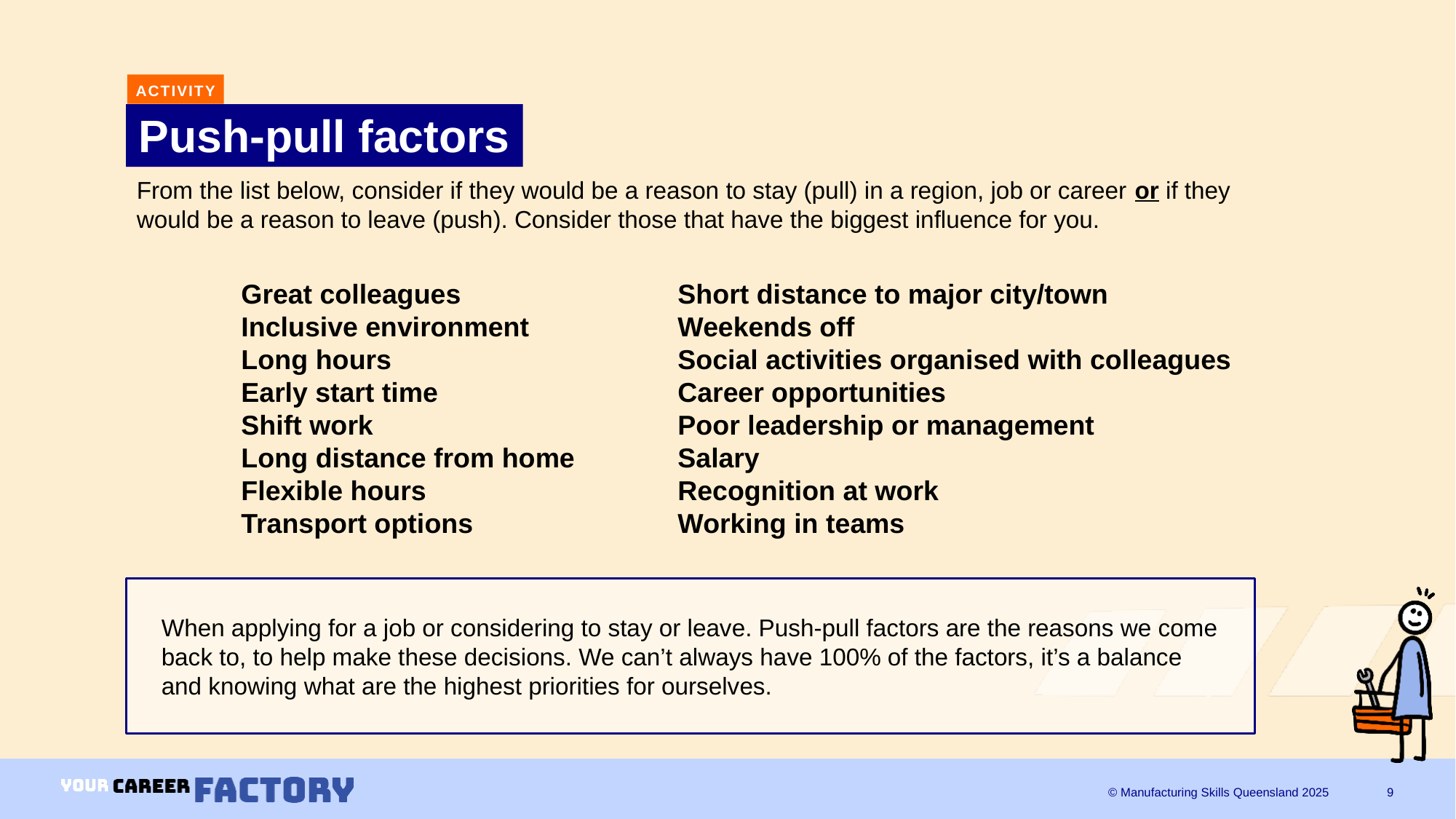

ACTIVITY
# Push-pull factors
From the list below, consider if they would be a reason to stay (pull) in a region, job or career or if they would be a reason to leave (push). Consider those that have the biggest influence for you.
Great colleagues		Short distance to major city/town
Inclusive environment		Weekends off
Long hours			Social activities organised with colleagues
Early start time			Career opportunities
Shift work			Poor leadership or management
Long distance from home	Salary
Flexible hours			Recognition at work
Transport options		Working in teams

When applying for a job or considering to stay or leave. Push-pull factors are the reasons we come back to, to help make these decisions. We can’t always have 100% of the factors, it’s a balance and knowing what are the highest priorities for ourselves.